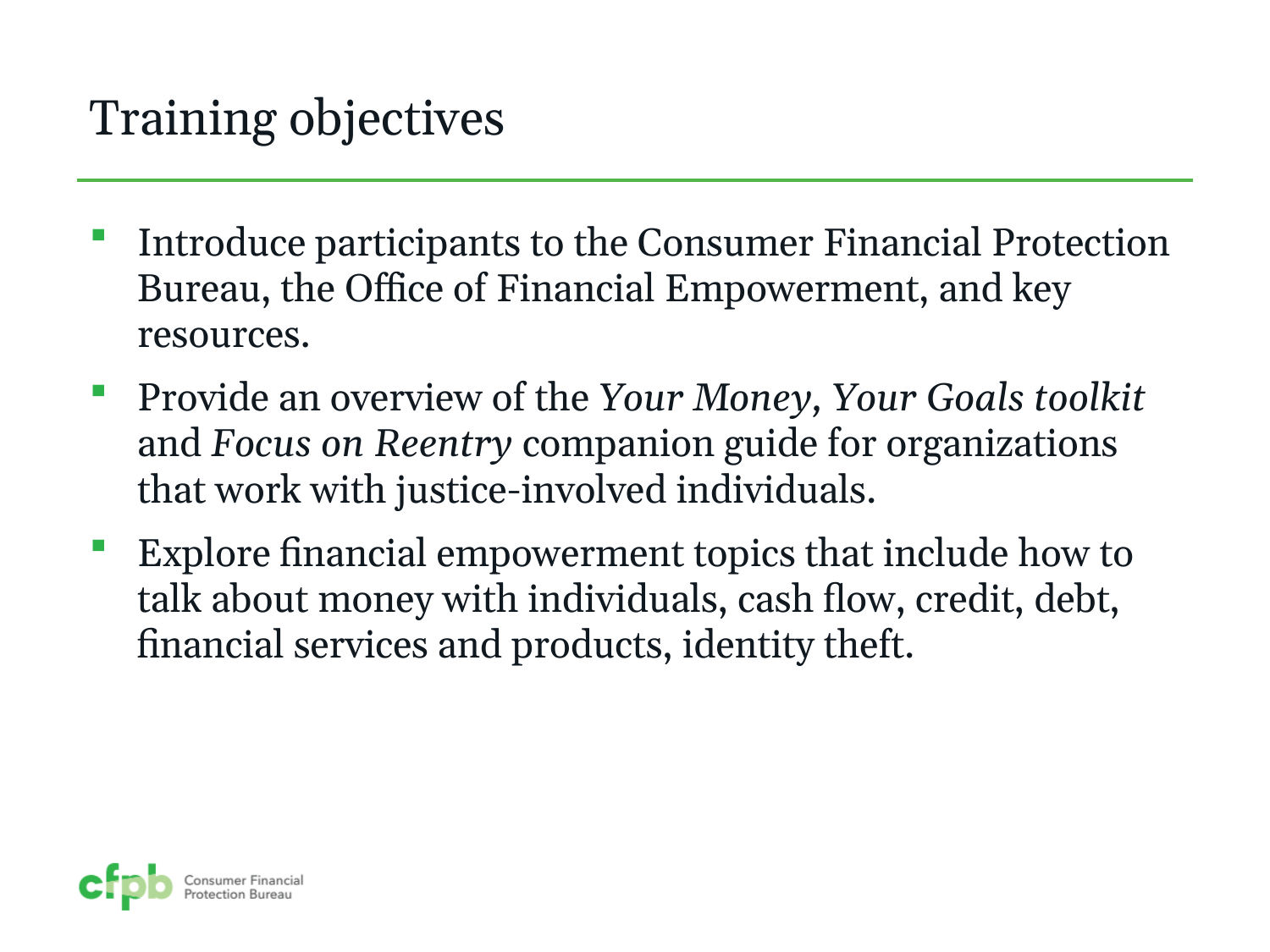

# Training objectives
Introduce participants to the Consumer Financial Protection Bureau, the Office of Financial Empowerment, and key resources.
Provide an overview of the Your Money, Your Goals toolkit and Focus on Reentry companion guide for organizations that work with justice-involved individuals.
Explore financial empowerment topics that include how to talk about money with individuals, cash flow, credit, debt, financial services and products, identity theft.